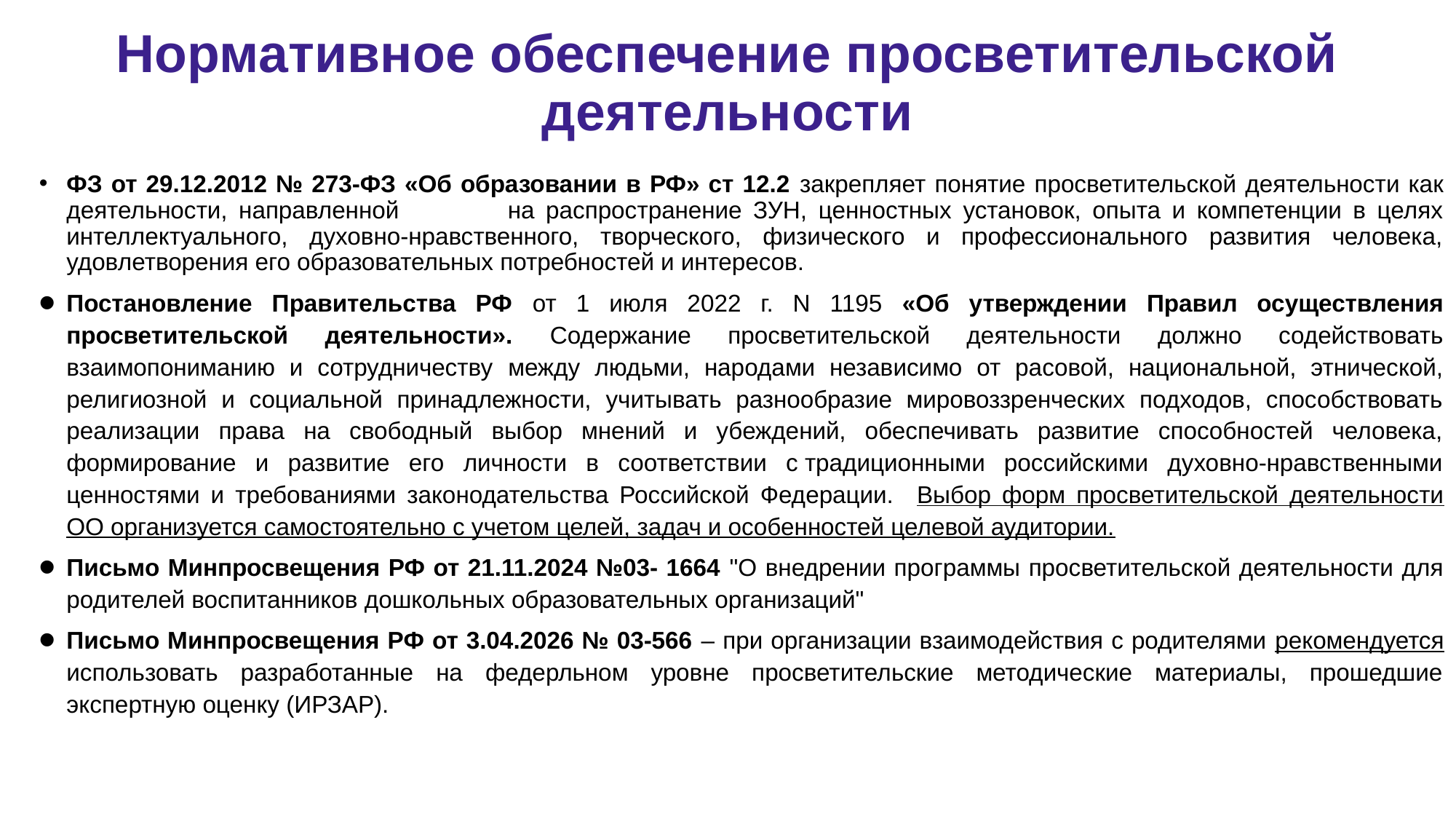

# Нормативное обеспечение просветительской деятельности
ФЗ от 29.12.2012 № 273-ФЗ «Об образовании в РФ» ст 12.2 закрепляет понятие просветительской деятельности как деятельности, направленной	на распространение ЗУН, ценностных установок, опыта и компетенции в целях интеллектуального, духовно-нравственного, творческого, физического и профессионального развития человека, удовлетворения его образовательных потребностей и интересов.
Постановление Правительства РФ от 1 июля 2022 г. N 1195 «Об утверждении Правил осуществления просветительской деятельности». Содержание просветительской деятельности должно содействовать взаимопониманию и сотрудничеству между людьми, народами независимо от расовой, национальной, этнической, религиозной и социальной принадлежности, учитывать разнообразие мировоззренческих подходов, способствовать реализации права на свободный выбор мнений и убеждений, обеспечивать развитие способностей человека, формирование и развитие его личности в соответствии с традиционными российскими духовно-нравственными ценностями и требованиями законодательства Российской Федерации.  Выбор форм просветительской деятельности ОО организуется самостоятельно с учетом целей, задач и особенностей целевой аудитории.
Письмо Минпросвещения РФ от 21.11.2024 №03- 1664 "О внедрении программы просветительской деятельности для родителей воспитанников дошкольных образовательных организаций"
Письмо Минпросвещения РФ от 3.04.2026 № 03-566 – при организации взаимодействия с родителями рекомендуется использовать разработанные на федерльном уровне просветительские методические материалы, прошедшие экспертную оценку (ИРЗАР).